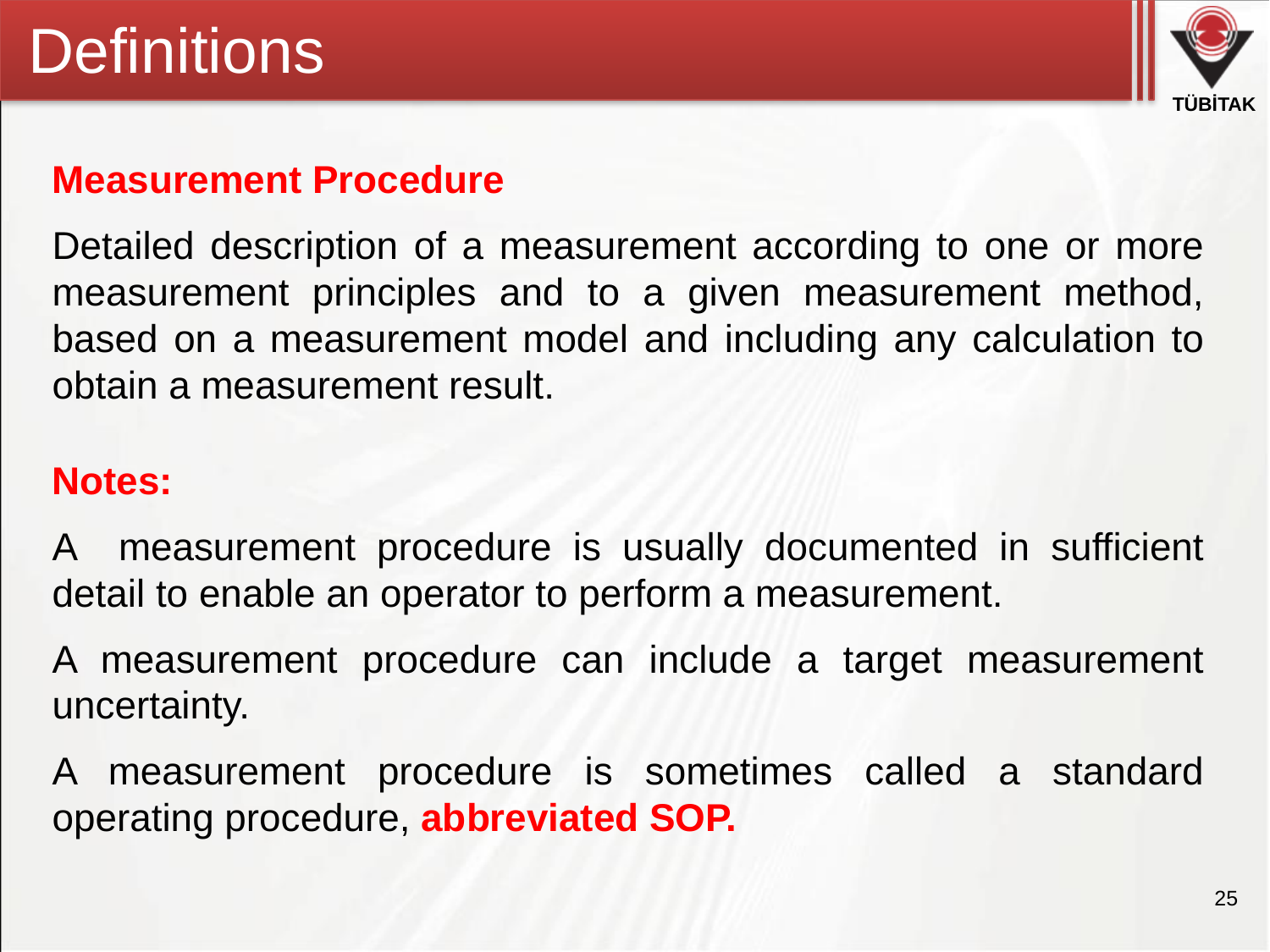

Definitions
Measurement Procedure
Detailed description of a measurement according to one or more measurement principles and to a given measurement method, based on a measurement model and including any calculation to obtain a measurement result.

Notes:
A  measurement procedure is usually documented in sufficient detail to enable an operator to perform a measurement.
A measurement procedure can include a target measurement uncertainty.
A measurement procedure is sometimes called a standard operating procedure, abbreviated SOP.

25